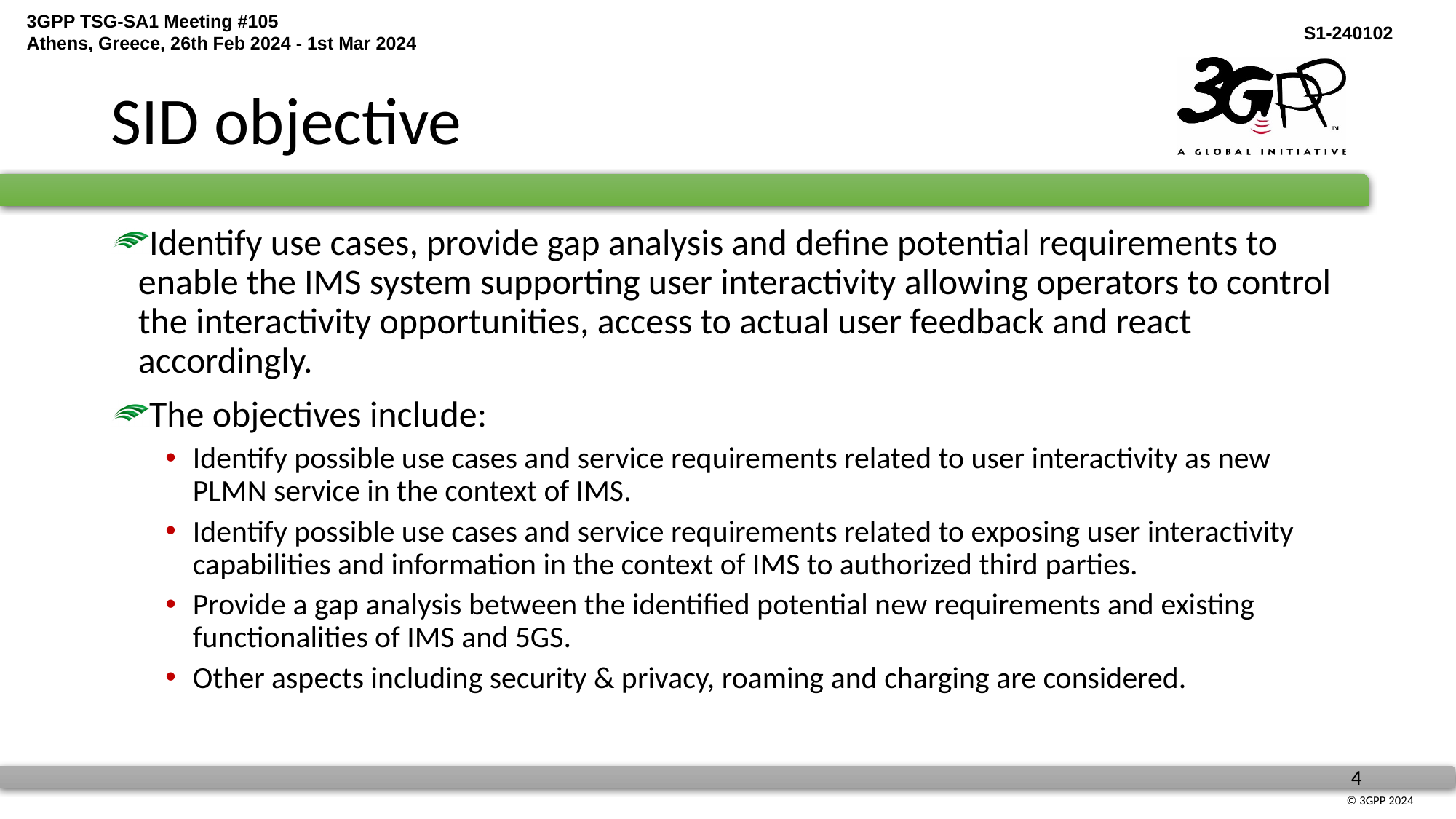

# SID objective
Identify use cases, provide gap analysis and define potential requirements to enable the IMS system supporting user interactivity allowing operators to control the interactivity opportunities, access to actual user feedback and react accordingly.
The objectives include:
Identify possible use cases and service requirements related to user interactivity as new PLMN service in the context of IMS.
Identify possible use cases and service requirements related to exposing user interactivity capabilities and information in the context of IMS to authorized third parties.
Provide a gap analysis between the identified potential new requirements and existing functionalities of IMS and 5GS.
Other aspects including security & privacy, roaming and charging are considered.